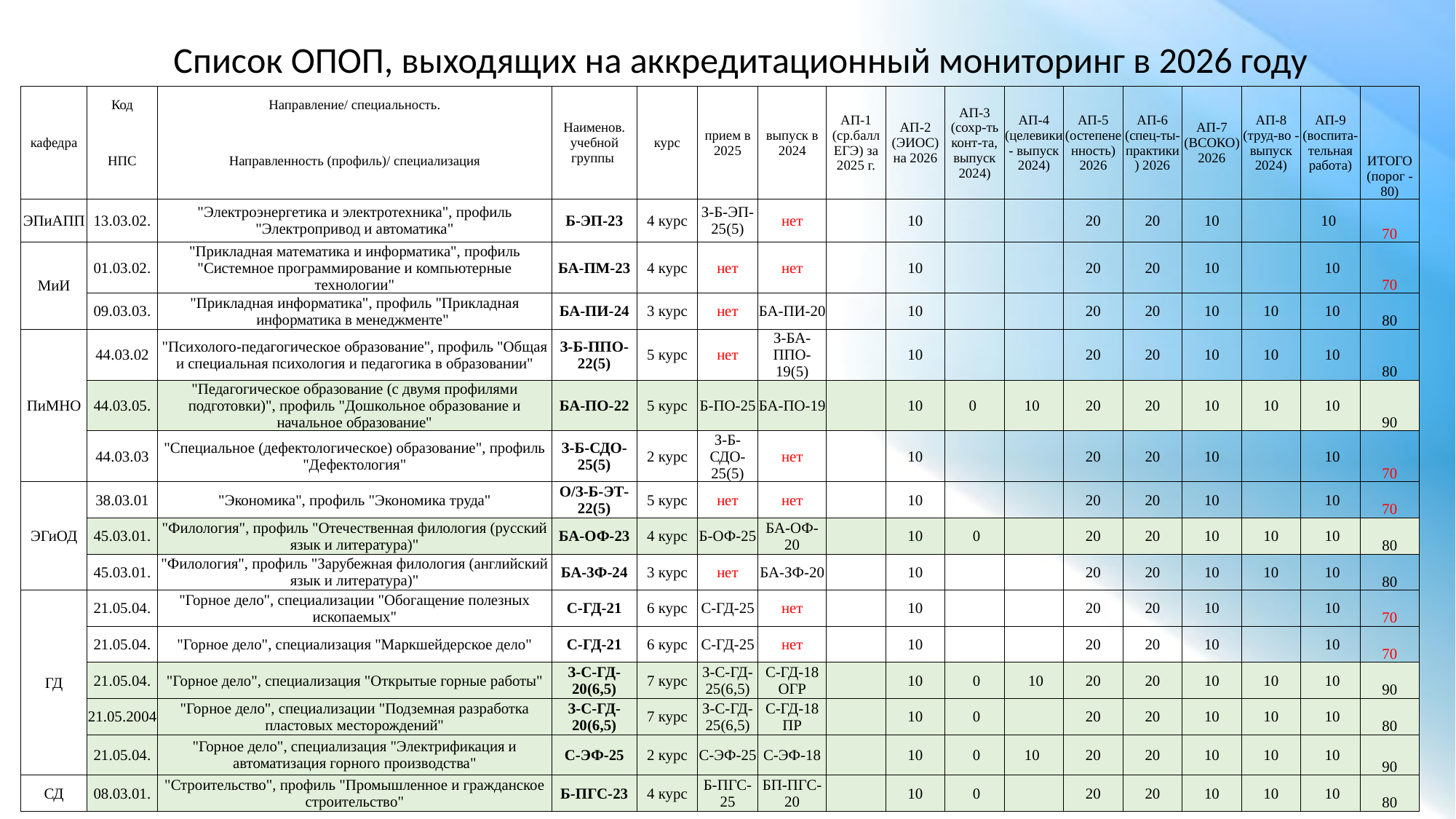

Список ОПОП, выходящих на аккредитационный мониторинг в 2026 году
| кафедра | Код | Направление/ специальность. | Наименов. учебной группы | курс | прием в 2025 | выпуск в 2024 | АП-1 (ср.балл ЕГЭ) за 2025 г. | АП-2 (ЭИОС) на 2026 | АП-3 (сохр-ть конт-та, выпуск 2024) | АП-4 (целевики - выпуск 2024) | АП-5 (остепененность) 2026 | АП-6 (спец-ты-практики) 2026 | АП-7 (ВСОКО) 2026 | АП-8 (труд-во - выпуск 2024) | АП-9 (воспита-тельная работа) | ИТОГО (порог - 80) |
| --- | --- | --- | --- | --- | --- | --- | --- | --- | --- | --- | --- | --- | --- | --- | --- | --- |
|  | НПС | Направленность (профиль)/ специализация |  |  |  |  |  |  |  |  |  |  |  |  |  |  |
| ЭПиАПП | 13.03.02. | "Электроэнергетика и электротехника", профиль "Электропривод и автоматика" | Б-ЭП-23 | 4 курс | З-Б-ЭП-25(5) | нет |  | 10 |  |  | 20 | 20 | 10 |  | 10 | 70 |
| МиИ | 01.03.02. | "Прикладная математика и информатика", профиль "Системное программирование и компьютерные технологии" | БА-ПМ-23 | 4 курс | нет | нет |  | 10 |  |  | 20 | 20 | 10 |  | 10 | 70 |
|  | 09.03.03. | "Прикладная информатика", профиль "Прикладная информатика в менеджменте" | БА-ПИ-24 | 3 курс | нет | БА-ПИ-20 |  | 10 |  |  | 20 | 20 | 10 | 10 | 10 | 80 |
| ПиМНО | 44.03.02 | "Психолого-педагогическое образование", профиль "Общая и специальная психология и педагогика в образовании" | З-Б-ППО-22(5) | 5 курс | нет | З-БА-ППО-19(5) |  | 10 |  |  | 20 | 20 | 10 | 10 | 10 | 80 |
|  | 44.03.05. | "Педагогическое образование (с двумя профилями подготовки)", профиль "Дошкольное образование и начальное образование" | БА-ПО-22 | 5 курс | Б-ПО-25 | БА-ПО-19 |  | 10 | 0 | 10 | 20 | 20 | 10 | 10 | 10 | 90 |
|  | 44.03.03 | "Специальное (дефектологическое) образование", профиль "Дефектология" | З-Б-СДО-25(5) | 2 курс | З-Б-СДО-25(5) | нет |  | 10 |  |  | 20 | 20 | 10 |  | 10 | 70 |
| ЭГиОД | 38.03.01 | "Экономика", профиль "Экономика труда" | О/З-Б-ЭТ-22(5) | 5 курс | нет | нет |  | 10 |  |  | 20 | 20 | 10 |  | 10 | 70 |
|  | 45.03.01. | "Филология", профиль "Отечественная филология (русский язык и литература)" | БА-ОФ-23 | 4 курс | Б-ОФ-25 | БА-ОФ-20 |  | 10 | 0 |  | 20 | 20 | 10 | 10 | 10 | 80 |
|  | 45.03.01. | "Филология", профиль "Зарубежная филология (английский язык и литература)" | БА-3Ф-24 | 3 курс | нет | БА-ЗФ-20 |  | 10 |  |  | 20 | 20 | 10 | 10 | 10 | 80 |
| ГД | 21.05.04. | "Горное дело", специализации "Обогащение полезных ископаемых" | С-ГД-21 | 6 курс | С-ГД-25 | нет |  | 10 |  |  | 20 | 20 | 10 |  | 10 | 70 |
|  | 21.05.04. | "Горное дело", специализация "Маркшейдерское дело" | С-ГД-21 | 6 курс | С-ГД-25 | нет |  | 10 |  |  | 20 | 20 | 10 |  | 10 | 70 |
|  | 21.05.04. | "Горное дело", специализация "Открытые горные работы" | З-С-ГД-20(6,5) | 7 курс | З-С-ГД-25(6,5) | С-ГД-18 ОГР |  | 10 | 0 | 10 | 20 | 20 | 10 | 10 | 10 | 90 |
|  | 21.05.2004 | "Горное дело", специализации "Подземная разработка пластовых месторождений" | З-С-ГД-20(6,5) | 7 курс | З-С-ГД-25(6,5) | С-ГД-18 ПР |  | 10 | 0 |  | 20 | 20 | 10 | 10 | 10 | 80 |
|  | 21.05.04. | "Горное дело", специализация "Электрификация и автоматизация горного производства" | С-ЭФ-25 | 2 курс | С-ЭФ-25 | С-ЭФ-18 |  | 10 | 0 | 10 | 20 | 20 | 10 | 10 | 10 | 90 |
| СД | 08.03.01. | "Строительство", профиль "Промышленное и гражданское строительство" | Б-ПГС-23 | 4 курс | Б-ПГС-25 | БП-ПГС-20 |  | 10 | 0 |  | 20 | 20 | 10 | 10 | 10 | 80 |